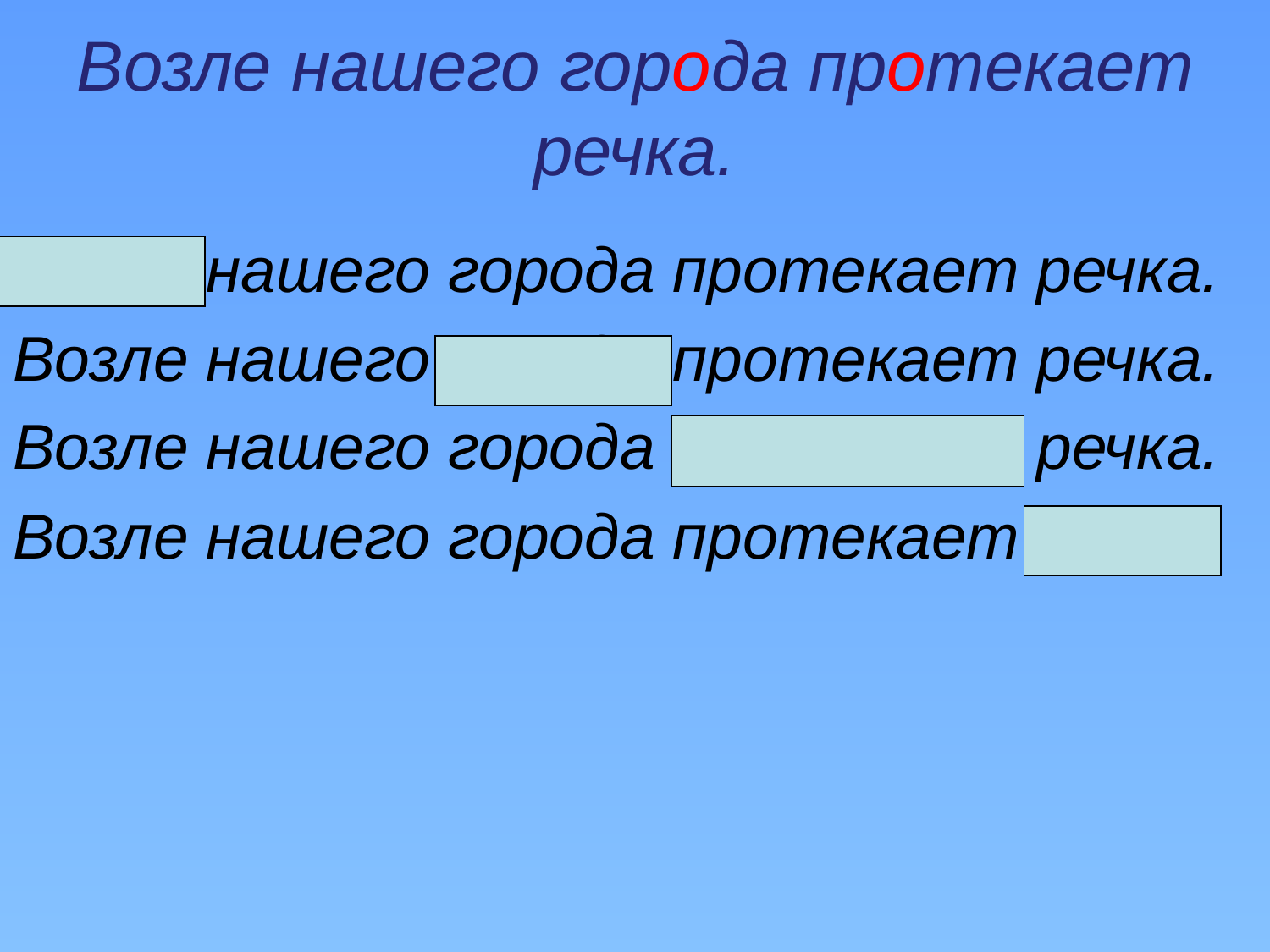

# Возле нашего города протекает речка.
Возле нашего города протекает речка.
Возле нашего города протекает речка.
Возле нашего города протекает речка.
Возле нашего города протекает речка.